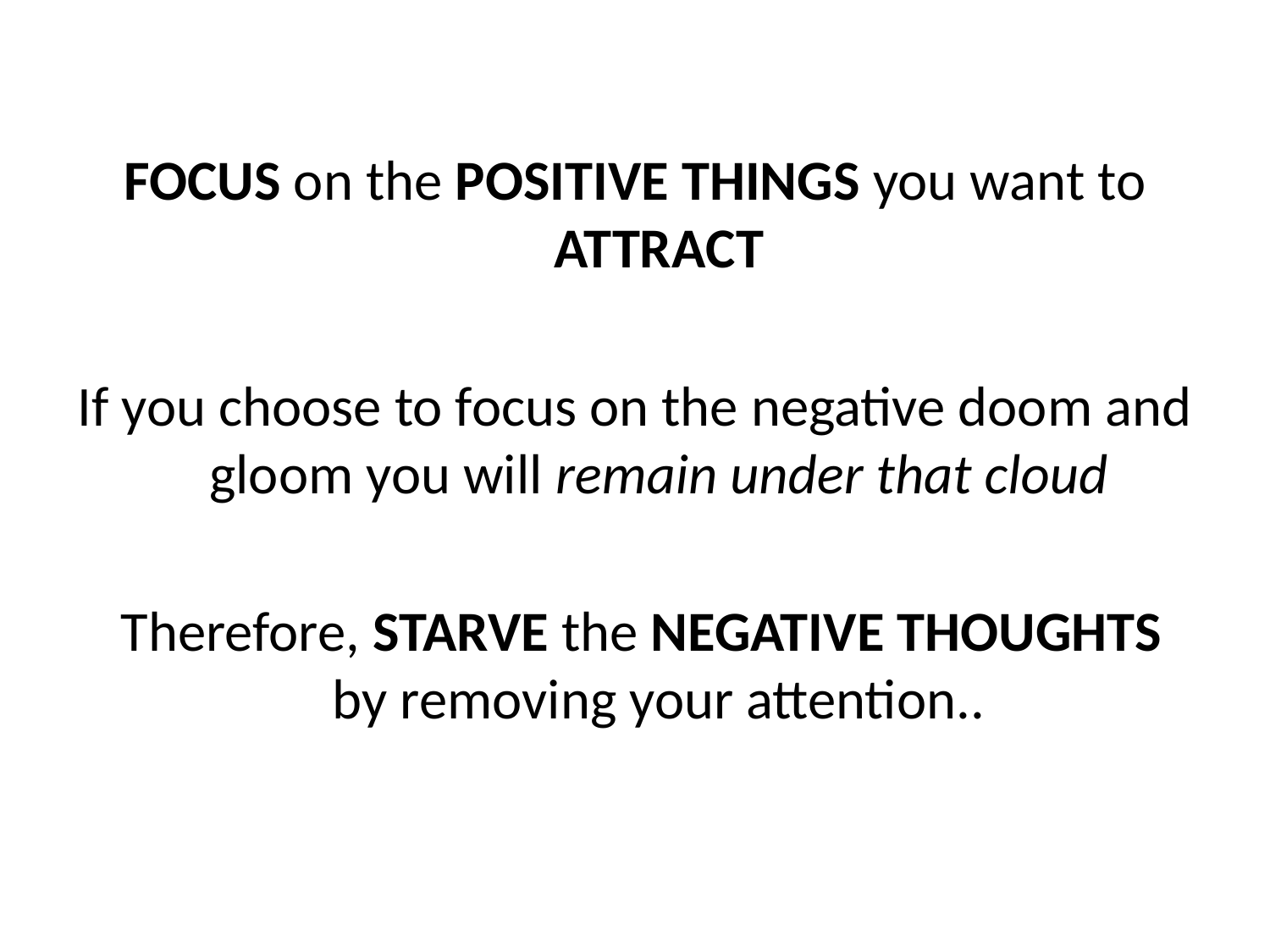

FOCUS on the POSITIVE THINGS you want to ATTRACT

If you choose to focus on the negative doom and gloom you will remain under that cloud

 Therefore, STARVE the NEGATIVE THOUGHTS by removing your attention..